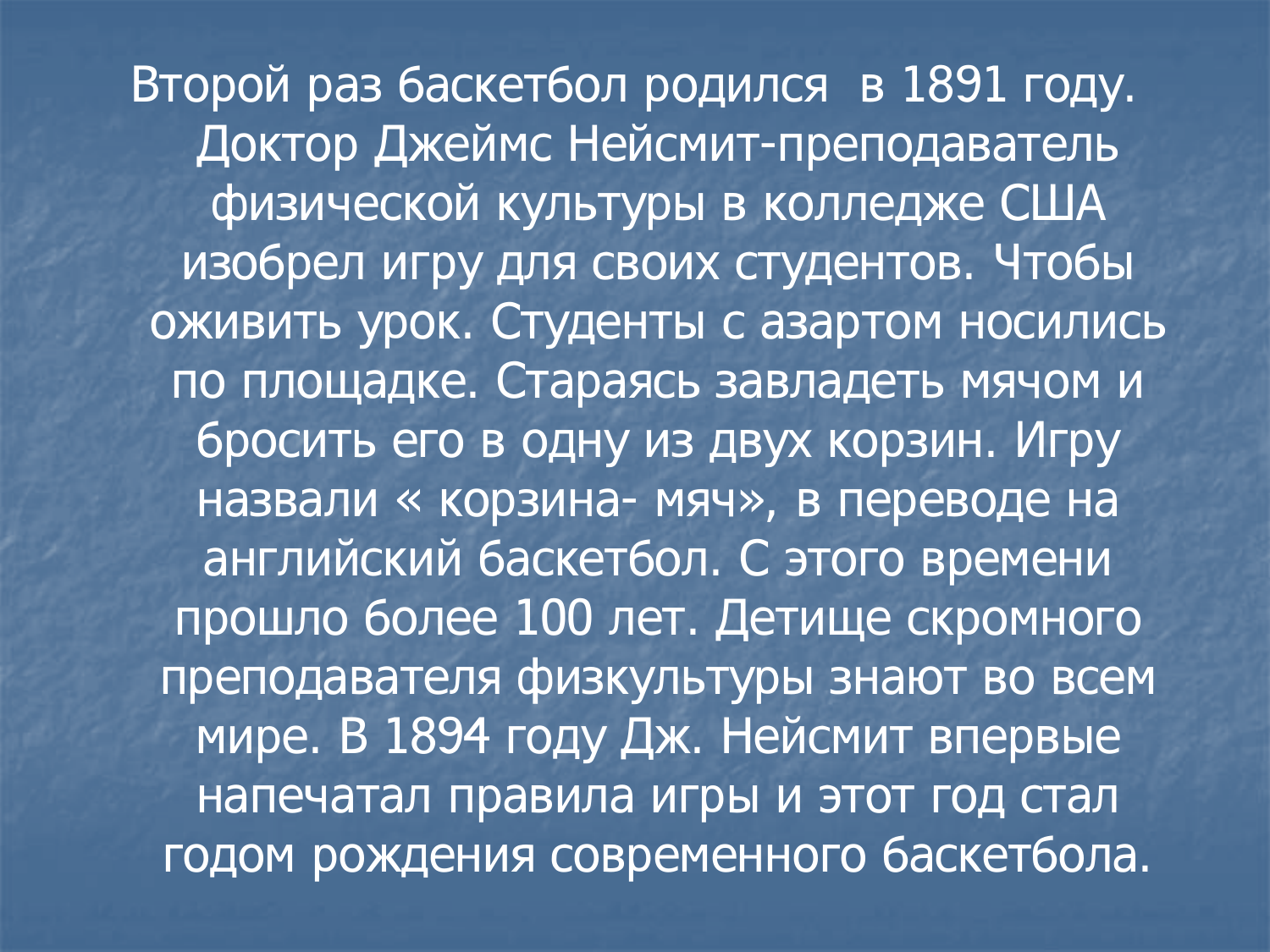

Второй раз баскетбол родился  в 1891 году. Доктор Джеймс Нейсмит-преподаватель физической культуры в колледже США изобрел игру для своих студентов. Чтобы оживить урок. Студенты с азартом носились по площадке. Стараясь завладеть мячом и бросить его в одну из двух корзин. Игру назвали « корзина- мяч», в переводе на английский баскетбол. С этого времени прошло более 100 лет. Детище скромного преподавателя физкультуры знают во всем мире. В 1894 году Дж. Нейсмит впервые напечатал правила игры и этот год стал годом рождения современного баскетбола.